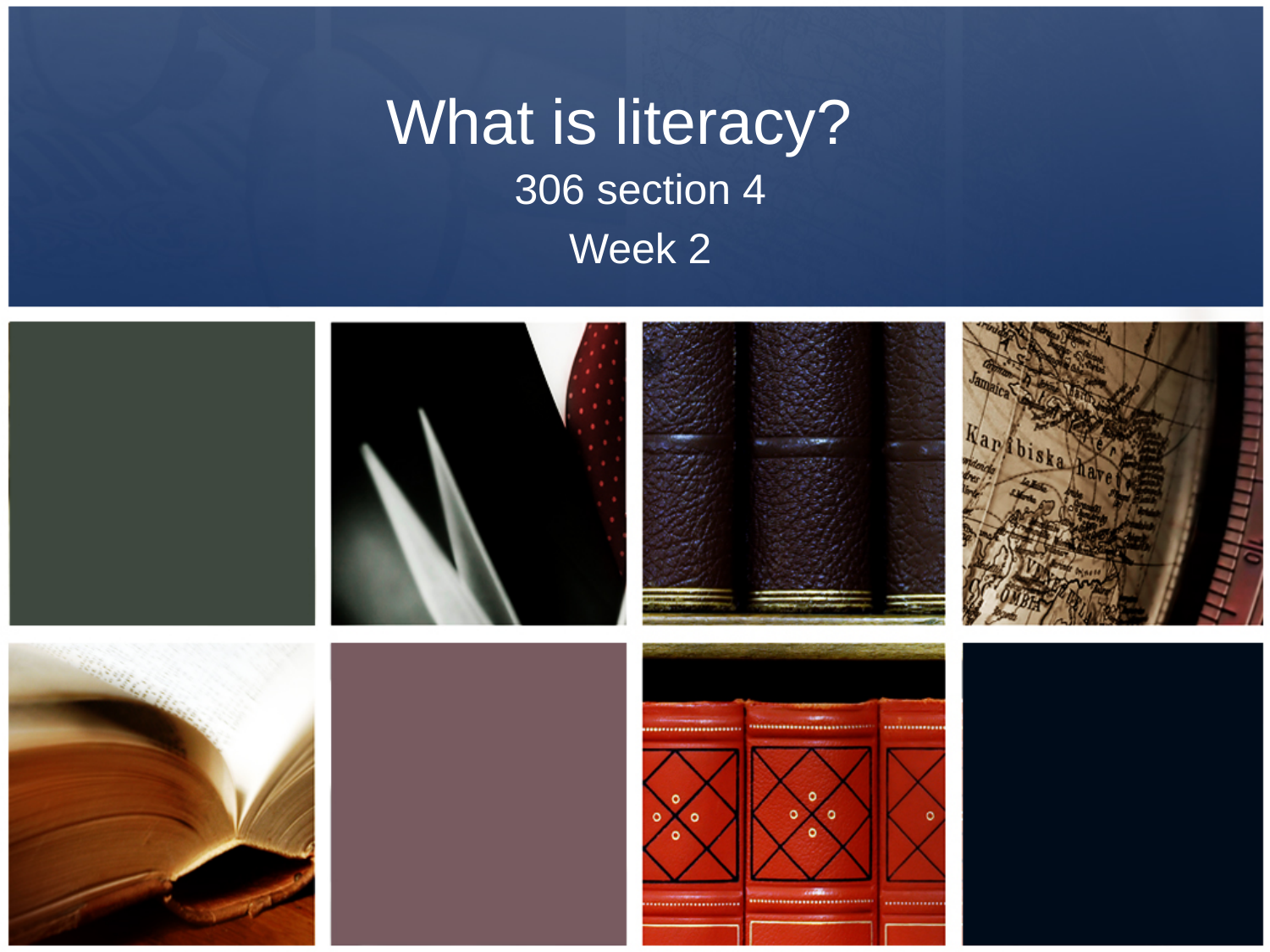

# What is literacy?
306 section 4
Week 2